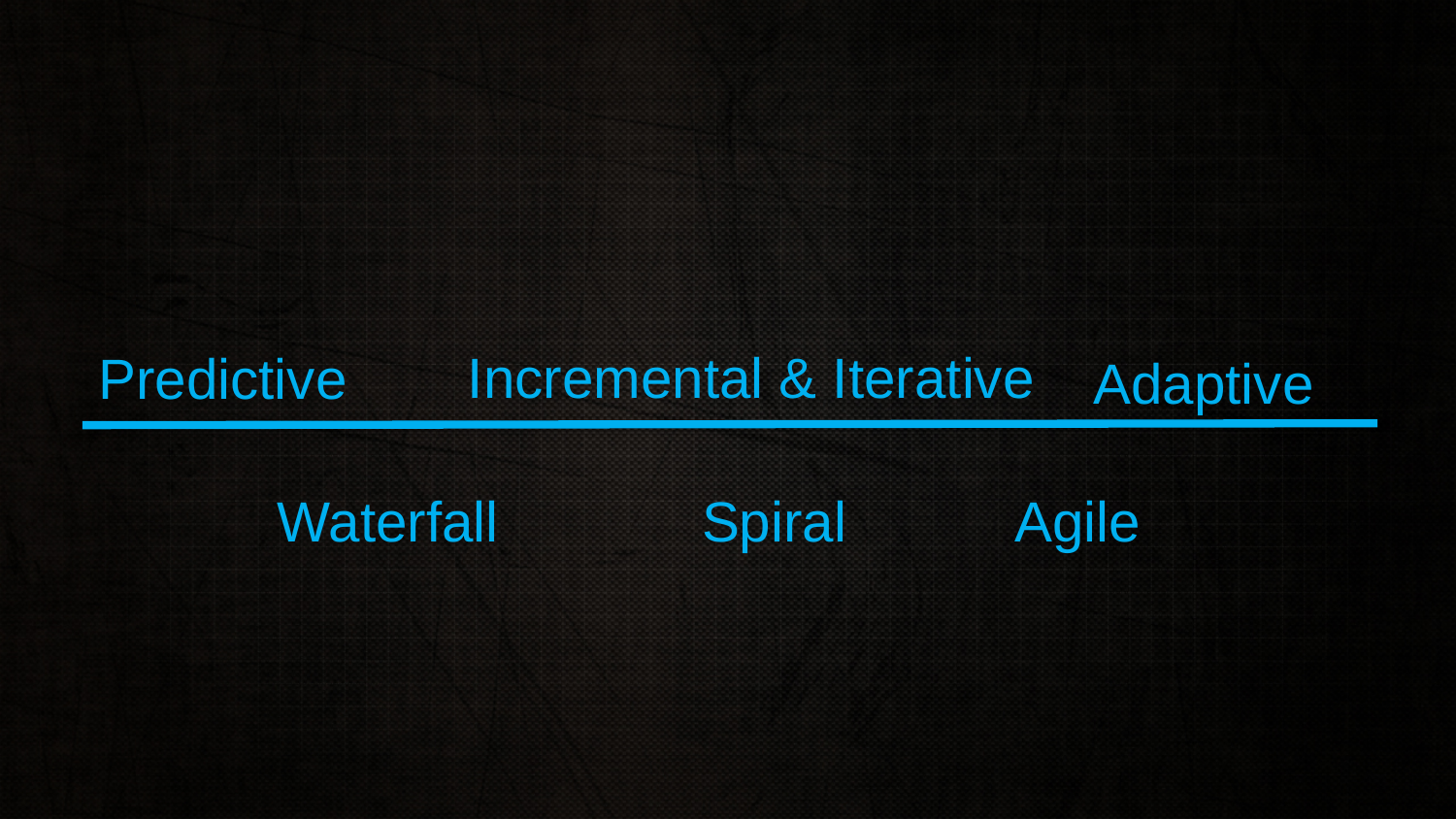

Incremental & Iterative
Predictive
Adaptive
Waterfall
Spiral
Agile